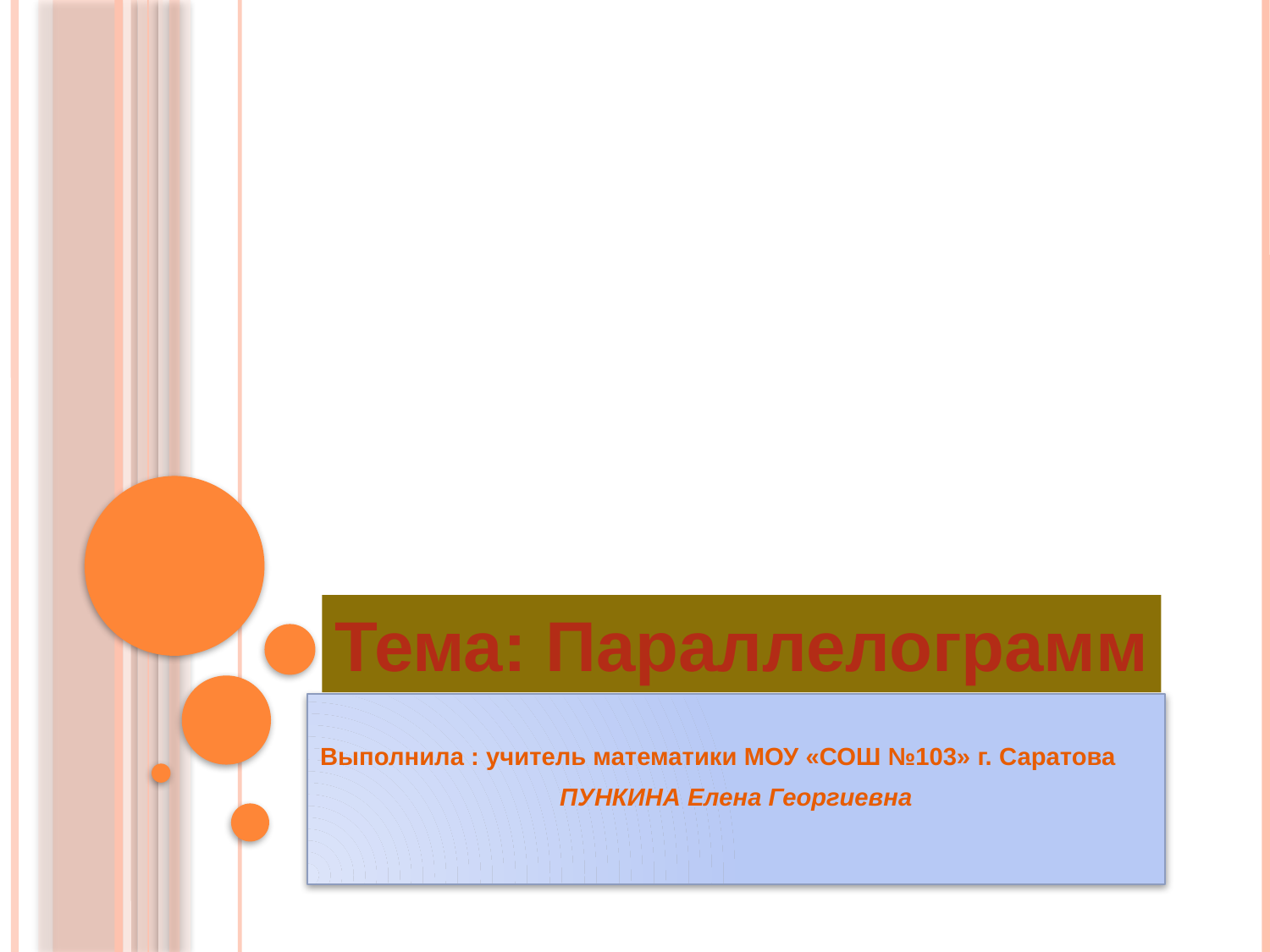

#
Тема: Параллелограмм

Выполнила : учитель математики МОУ «СОШ №103» г. Саратова
ПУНКИНА Елена Георгиевна